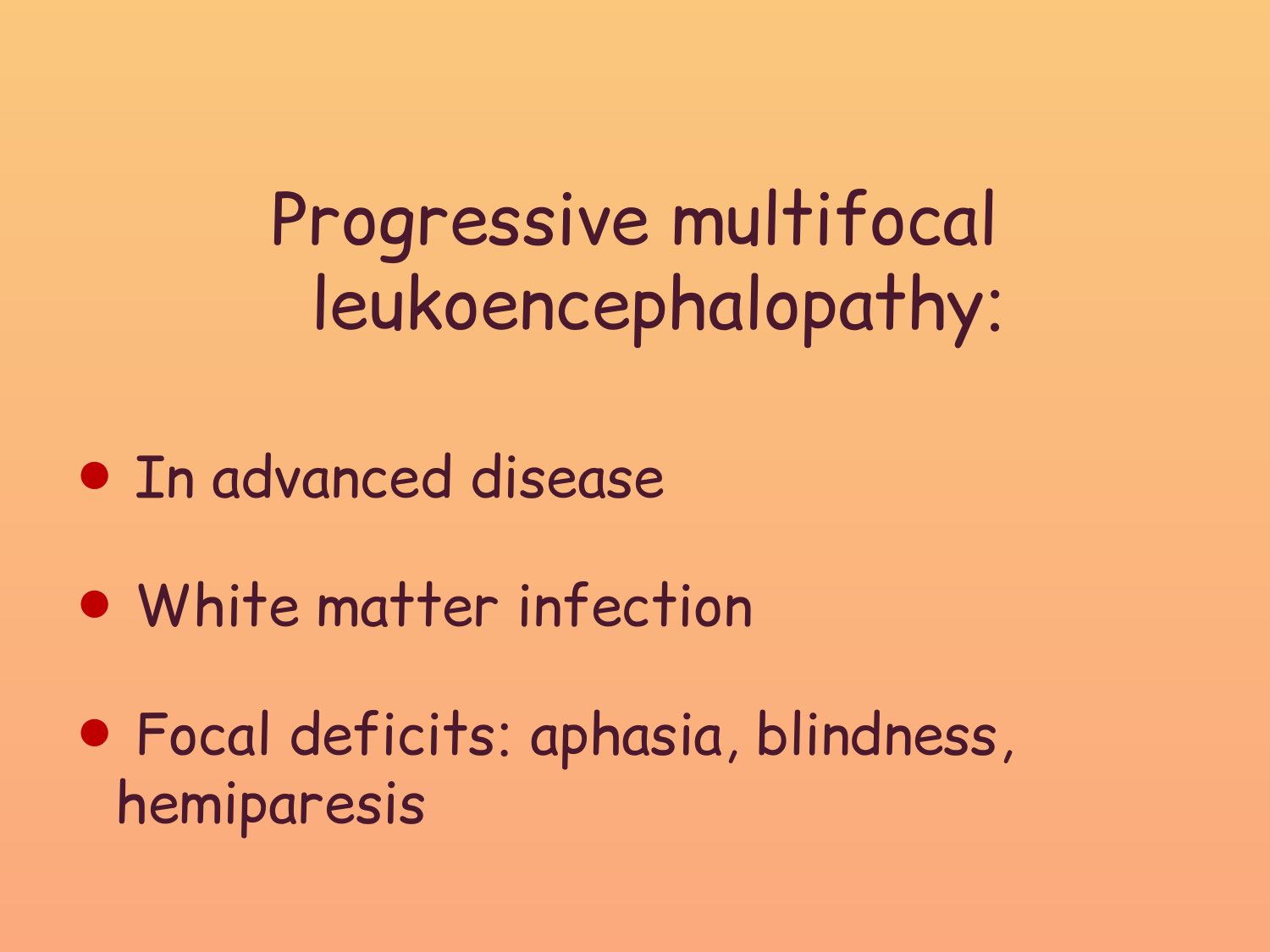

Progressive multifocal leukoencephalopathy:

 In advanced disease

 White matter infection

 Focal deficits: aphasia, blindness, hemiparesis

#